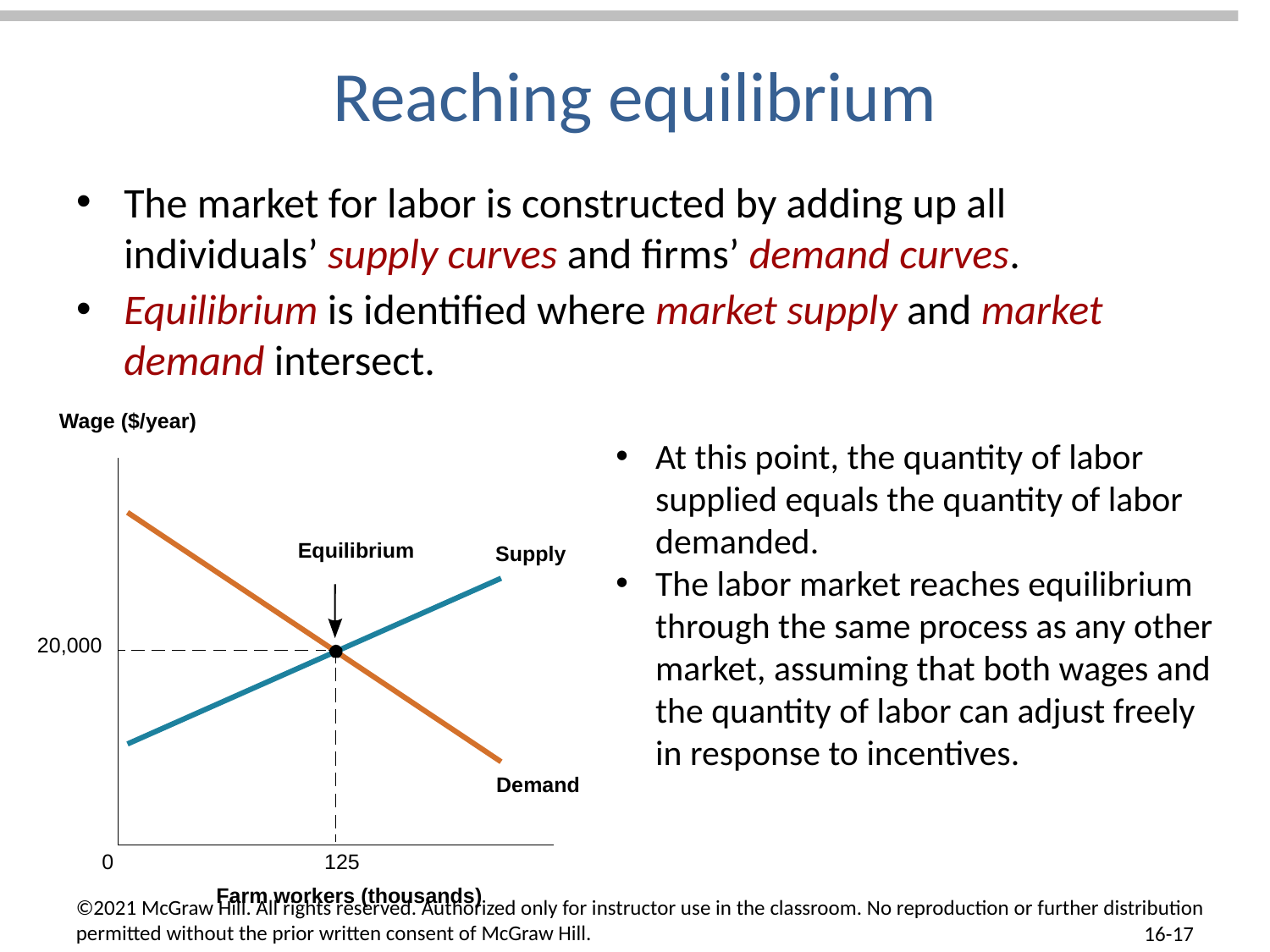

# Reaching equilibrium
The market for labor is constructed by adding up all individuals’ supply curves and firms’ demand curves.
Equilibrium is identified where market supply and market demand intersect.
Wage ($/year)
At this point, the quantity of labor supplied equals the quantity of labor demanded.
The labor market reaches equilibrium through the same process as any other market, assuming that both wages and the quantity of labor can adjust freely in response to incentives.

Equilibrium

20,000

125
Supply

Demand

0
Farm workers (thousands)